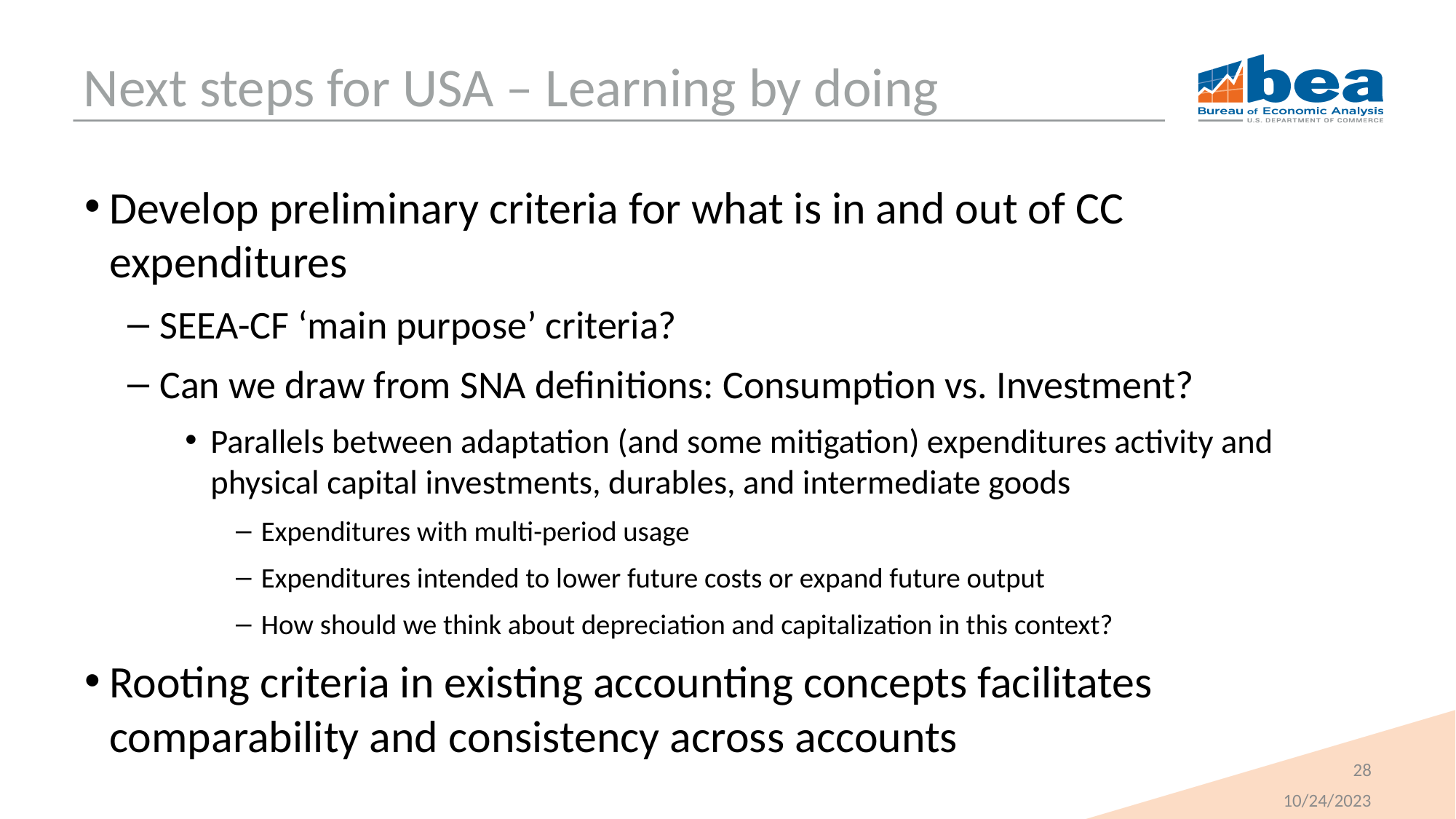

# Next steps for USA – Learning by doing
Develop preliminary criteria for what is in and out of CC expenditures
SEEA-CF ‘main purpose’ criteria?
Can we draw from SNA definitions: Consumption vs. Investment?
Parallels between adaptation (and some mitigation) expenditures activity and physical capital investments, durables, and intermediate goods
Expenditures with multi-period usage
Expenditures intended to lower future costs or expand future output
How should we think about depreciation and capitalization in this context?
Rooting criteria in existing accounting concepts facilitates comparability and consistency across accounts
28
10/24/2023